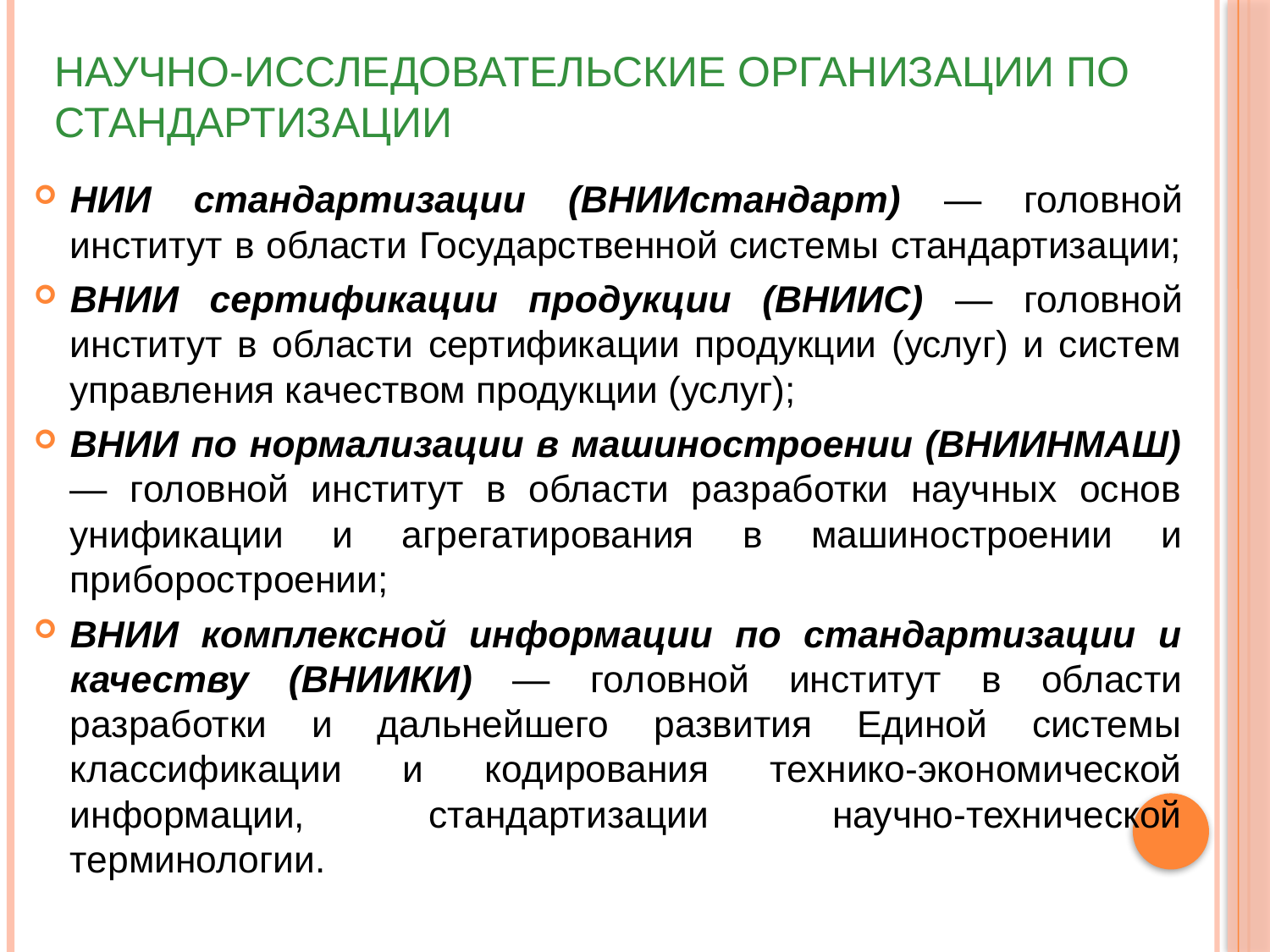

# Научно-исследовательские организации по стандартизации
НИИ стандартизации (ВНИИстандарт) — головной институт в области Государственной системы стандартизации;
ВНИИ сертификации продукции (ВНИИС) — головной институт в области сертификации продукции (услуг) и систем управления качеством продукции (услуг);
ВНИИ по нормализации в машиностроении (ВНИИНМАШ) — головной институт в области разработки научных основ унификации и агрегатирования в машиностроении и приборостроении;
ВНИИ комплексной информации по стандартизации и качеству (ВНИИКИ) — головной институт в области разработки и дальнейшего развития Единой системы классификации и кодирования технико-экономической информации, стандартизации научно-технической терминологии.